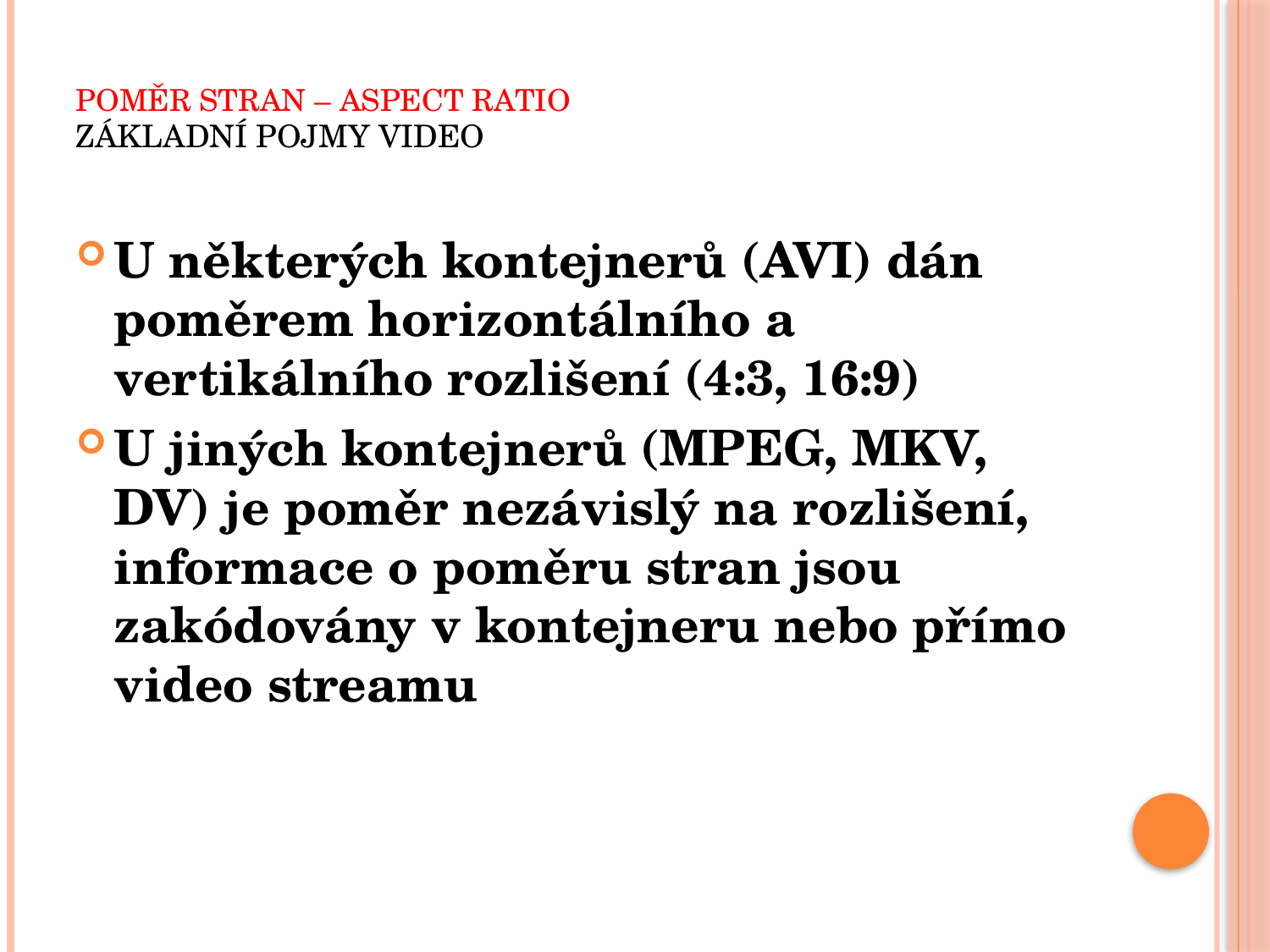

# Poměr stran – aspect ratio Základní pojmy video
U některých kontejnerů (AVI) dán poměrem horizontálního a vertikálního rozlišení (4:3, 16:9)
U jiných kontejnerů (MPEG, MKV, DV) je poměr nezávislý na rozlišení, informace o poměru stran jsou zakódovány v kontejneru nebo přímo video streamu